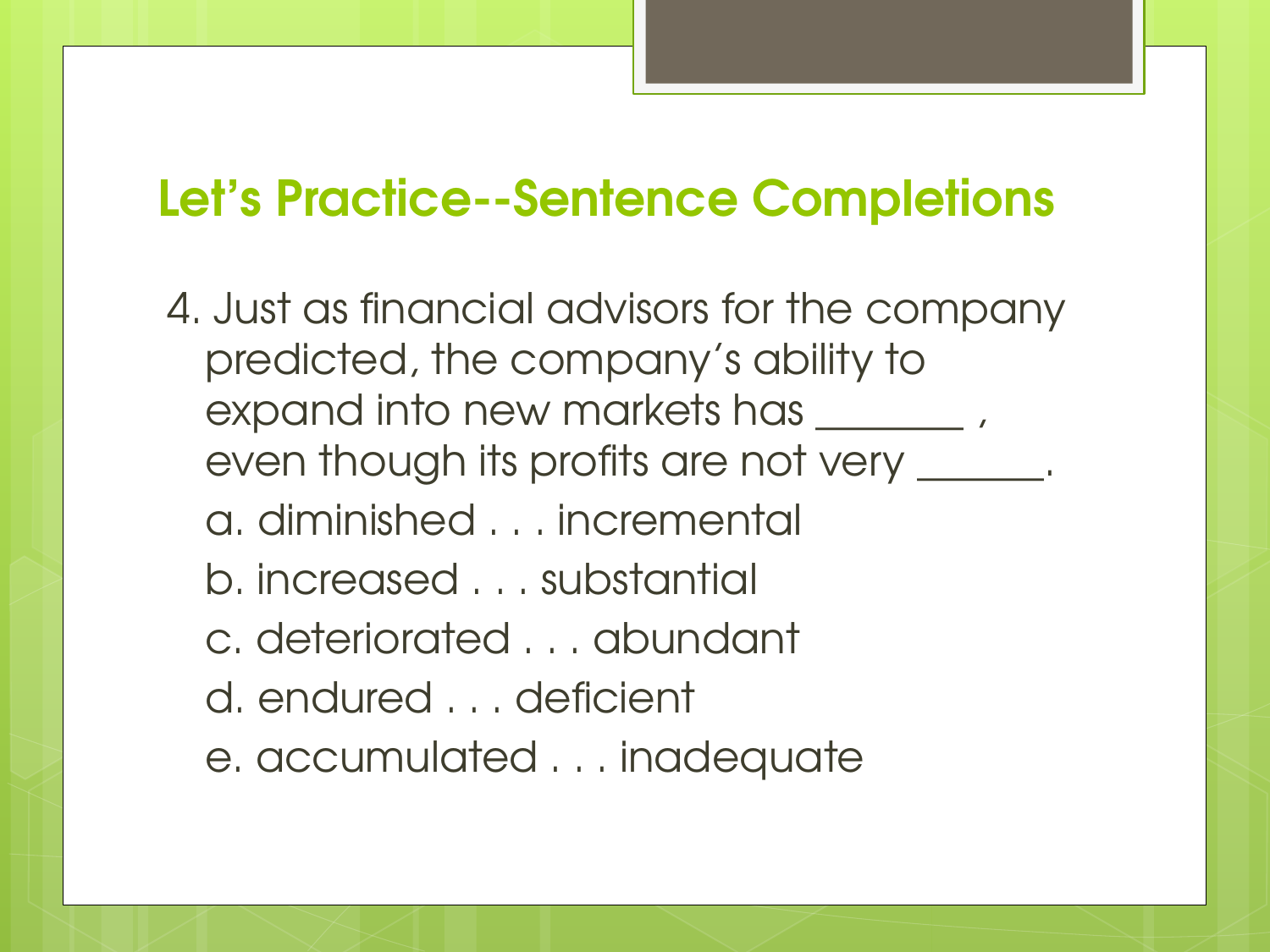

# Let’s Practice--Sentence Completions
4. Just as financial advisors for the company predicted, the company’s ability to expand into new markets has _______ , even though its profits are not very ______.
	a. diminished . . . incremental
	b. increased . . . substantial
	c. deteriorated . . . abundant
	d. endured . . . deficient
	e. accumulated . . . inadequate